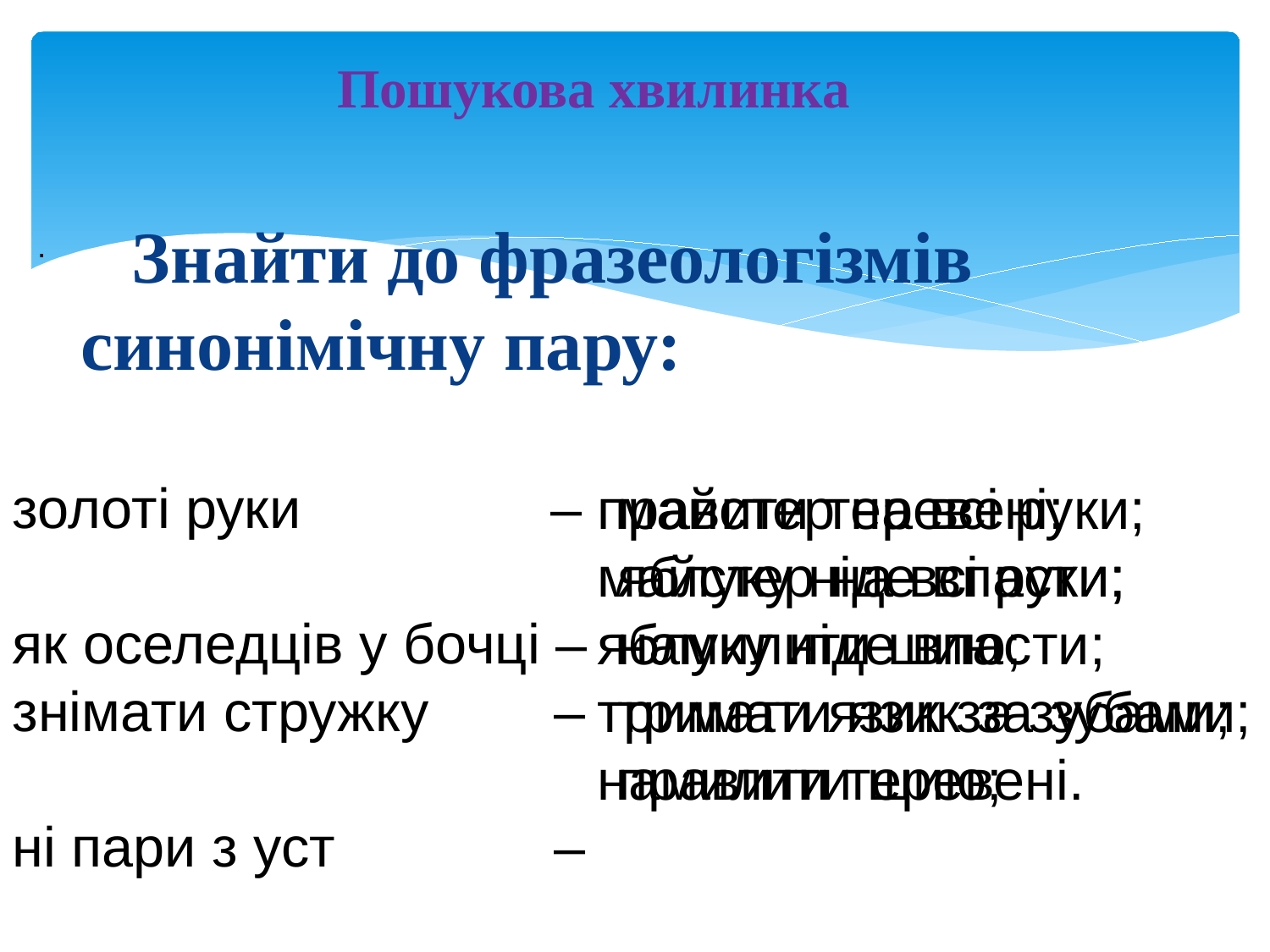

Пошукова хвилинка

       Знайти до фразеологізмів    		   синонімічну пару:

.

золоті руки                –
як оселедців у бочці –
знімати стружку        –
ні пари з уст              –
точити ляси               –
правити теревені;
майстер на всі руки; яблуку ніде впасти;
тримати язик за зубами;
намилити шию;
майстер на всі руки;
яблуку ніде впасти;
намилити шию;
тримати язик за зубами;
правити теревені.